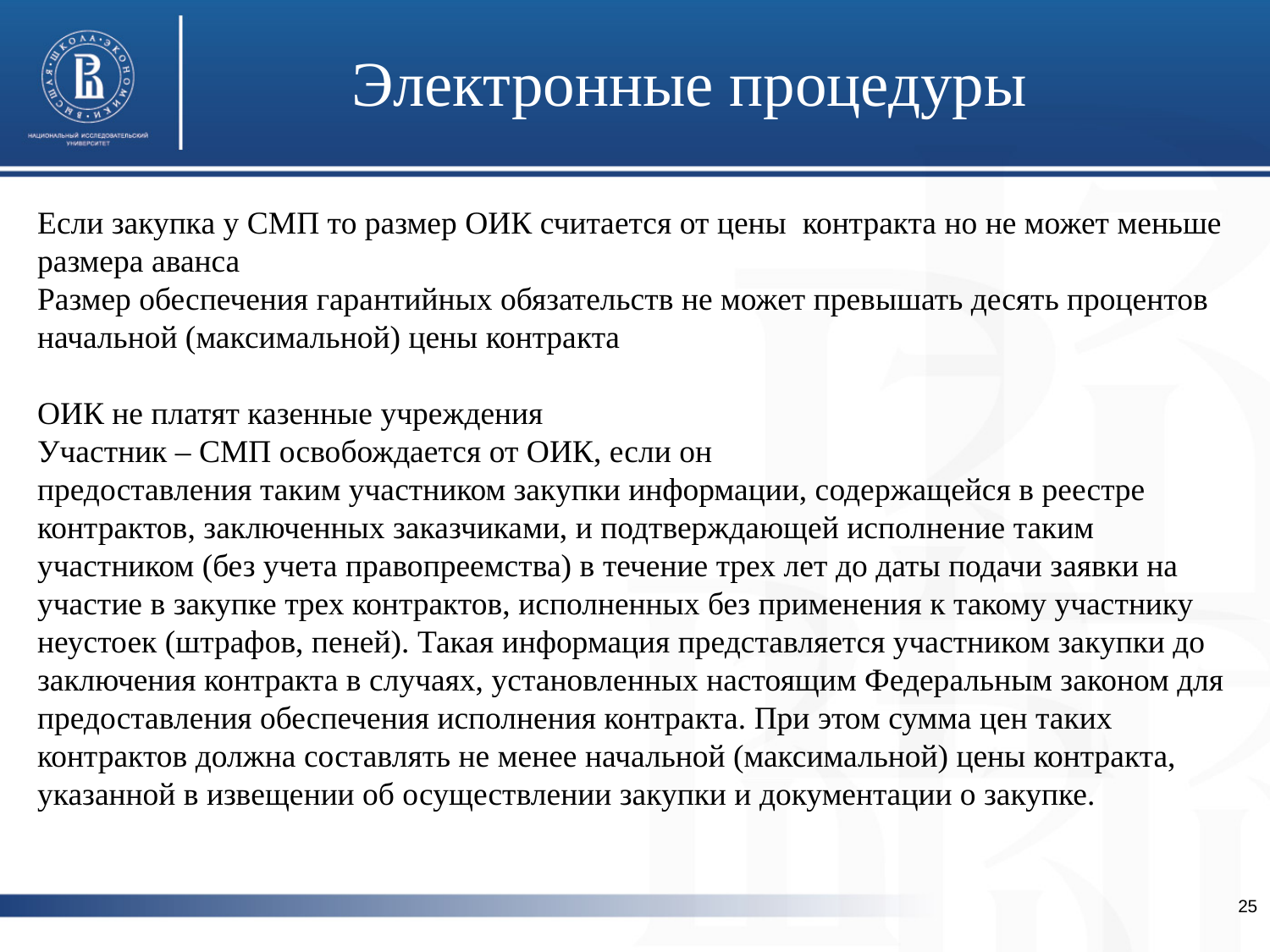

Электронные процедуры
Если закупка у СМП то размер ОИК считается от цены  контракта но не может меньше размера аванса
Размер обеспечения гарантийных обязательств не может превышать десять процентов начальной (максимальной) цены контракта

ОИК не платят казенные учреждения
Участник – СМП освобождается от ОИК, если он
предоставления таким участником закупки информации, содержащейся в реестре контрактов, заключенных заказчиками, и подтверждающей исполнение таким участником (без учета правопреемства) в течение трех лет до даты подачи заявки на участие в закупке трех контрактов, исполненных без применения к такому участнику неустоек (штрафов, пеней). Такая информация представляется участником закупки до заключения контракта в случаях, установленных настоящим Федеральным законом для предоставления обеспечения исполнения контракта. При этом сумма цен таких контрактов должна составлять не менее начальной (максимальной) цены контракта, указанной в извещении об осуществлении закупки и документации о закупке.

25